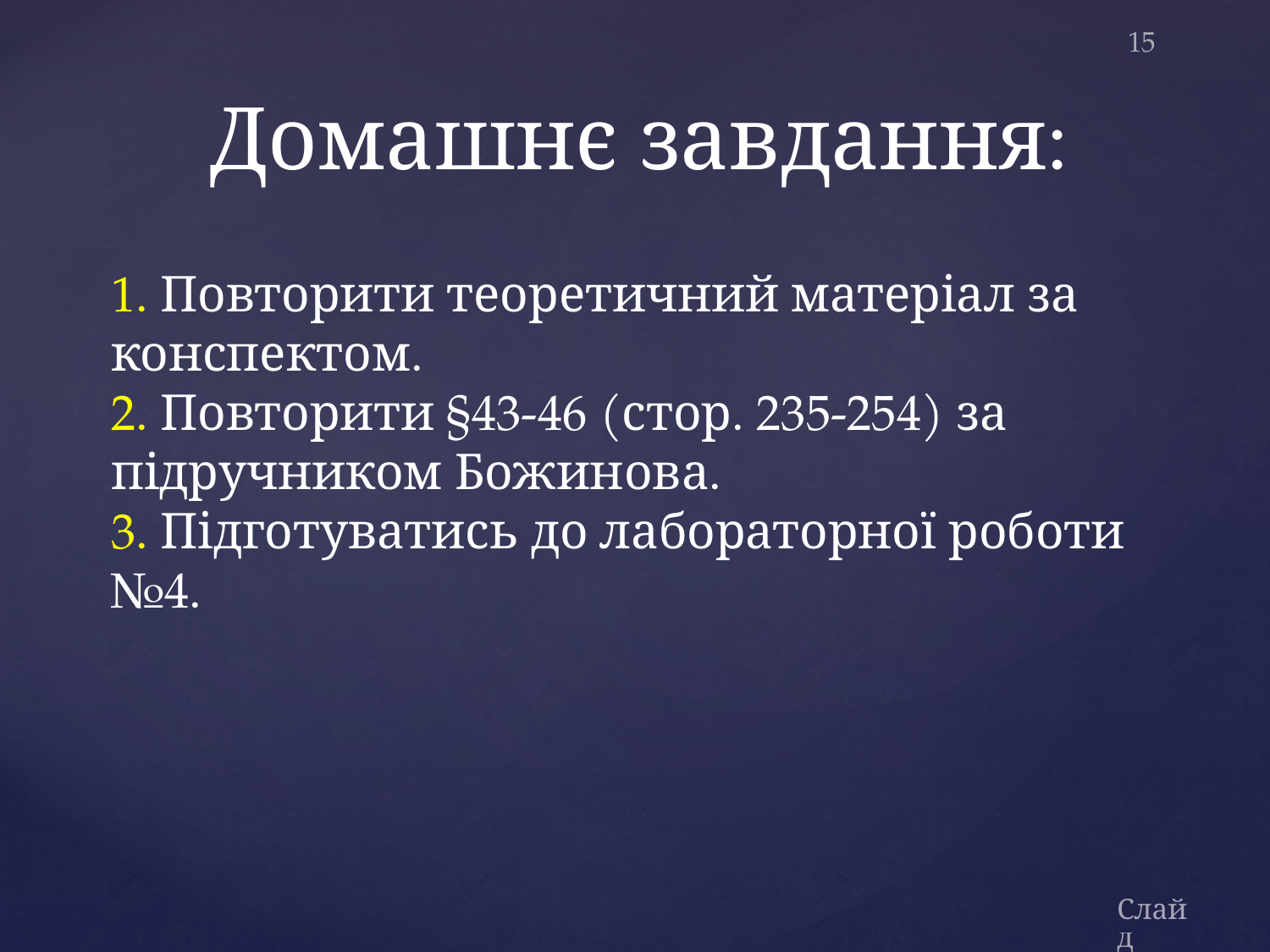

15
# Домашнє завдання:
1. Повторити теоретичний матеріал за конспектом.
2. Повторити §43-46 (стор. 235-254) за підручником Божинова.
3. Підготуватись до лабораторної роботи №4.
Слайд